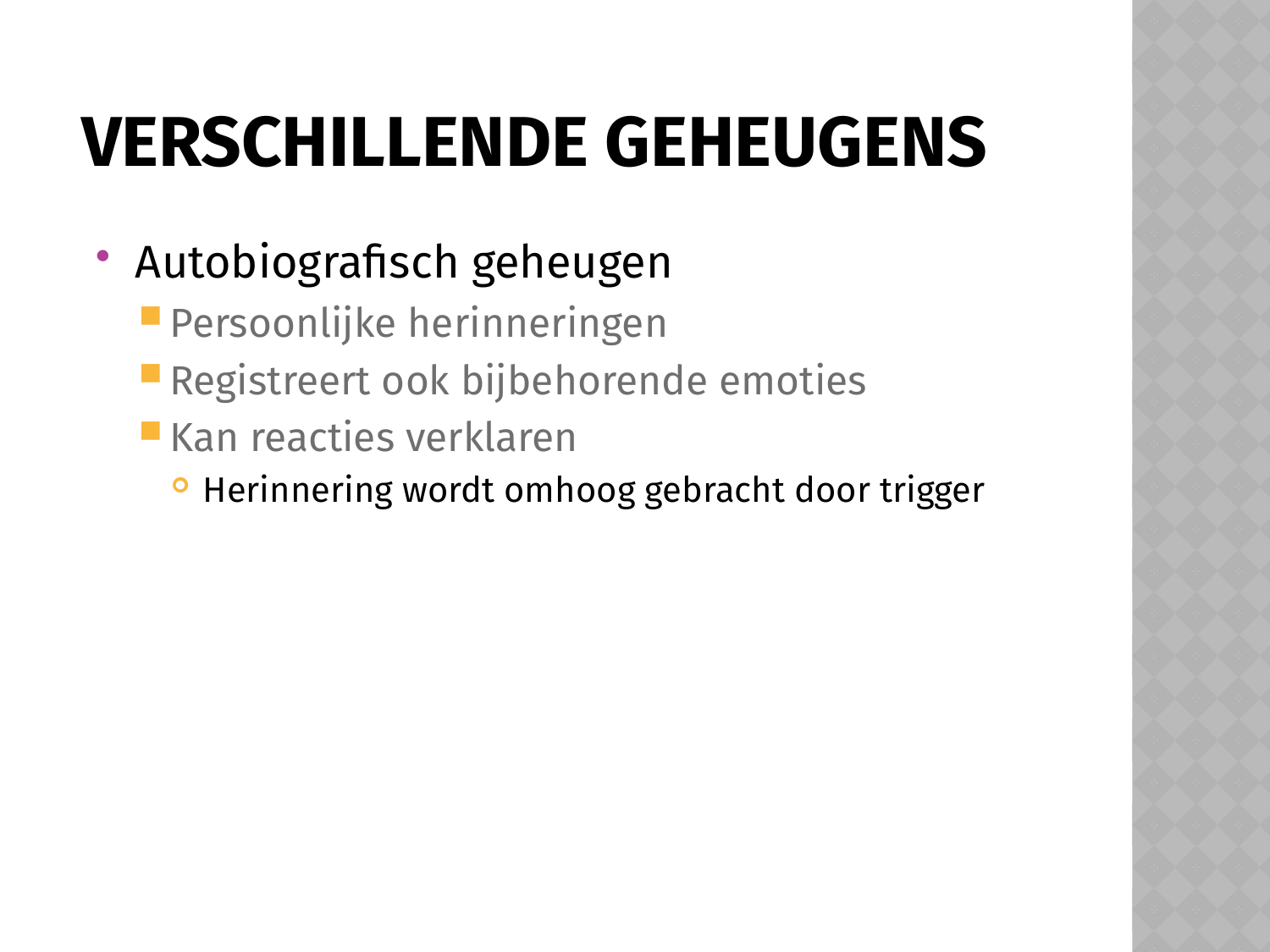

# Verschillende geheugens
Autobiografisch geheugen
Persoonlijke herinneringen
Registreert ook bijbehorende emoties
Kan reacties verklaren
Herinnering wordt omhoog gebracht door trigger